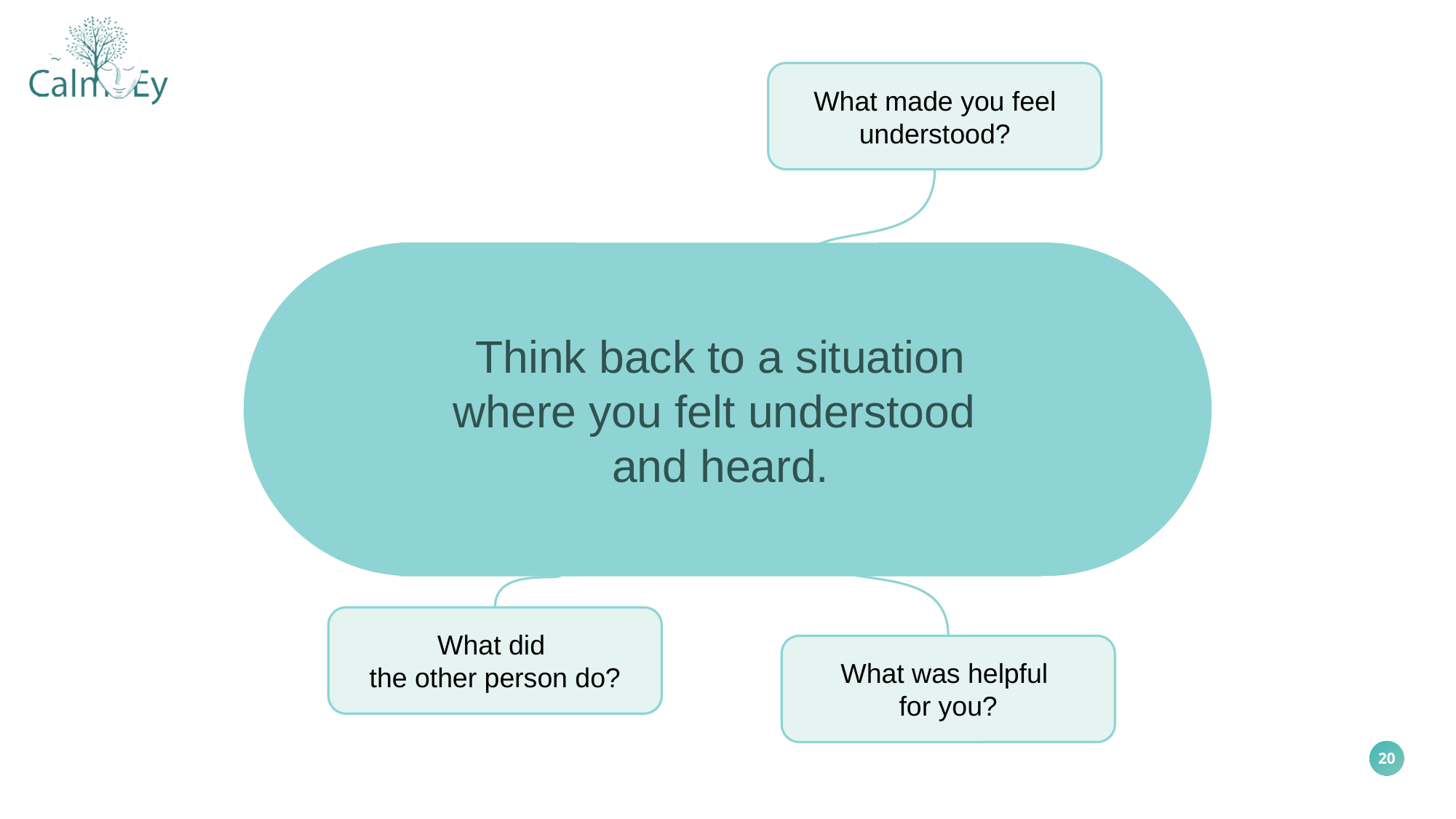

What made you feel understood?

Think back to a situation where you felt understood
and heard.
What was helpful
for you?
What did
the other person do?